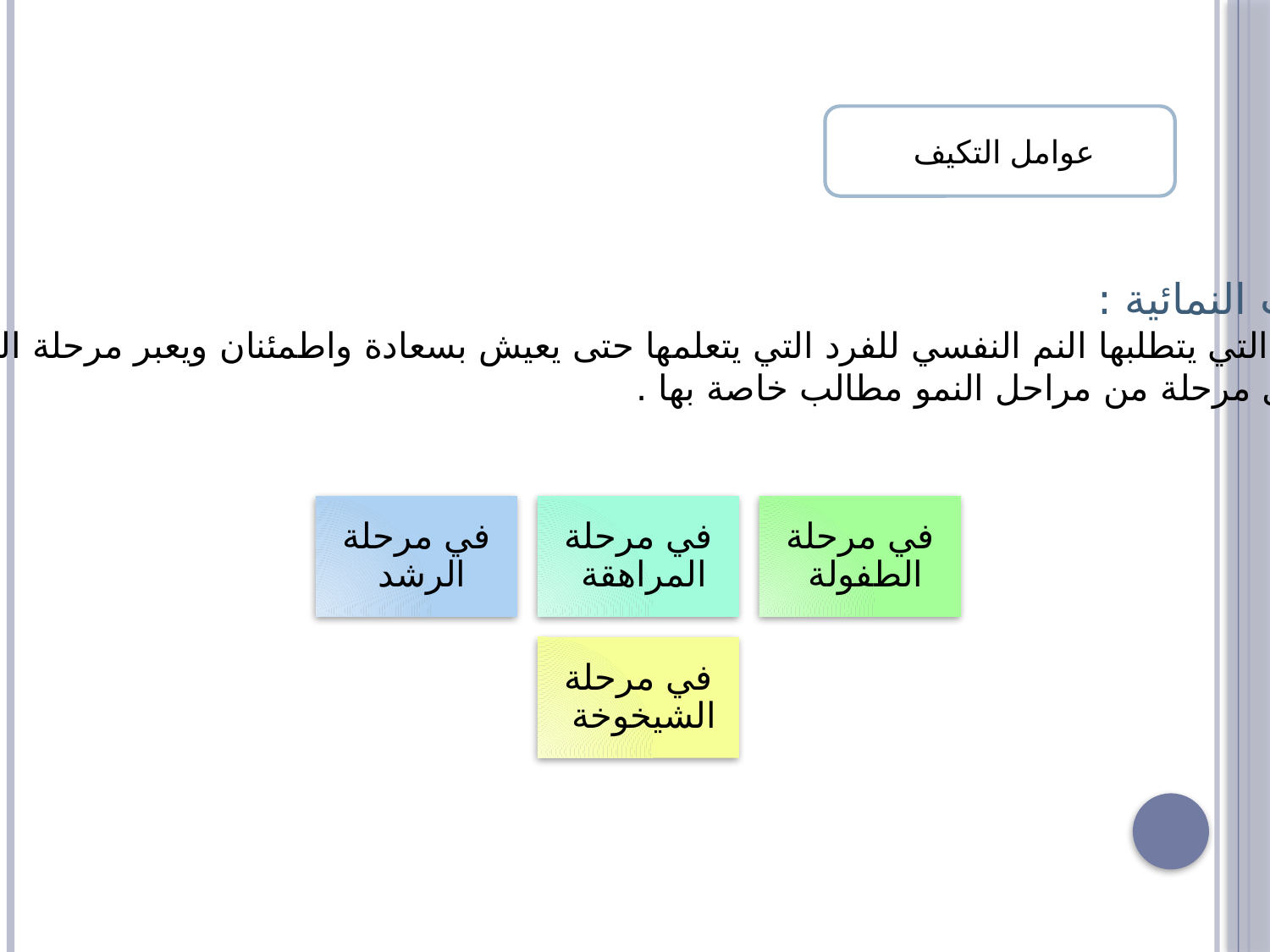

عوامل التكيف
المهمات النمائية :
وهي الأشياء التي يتطلبها النم النفسي للفرد التي يتعلمها حتى يعيش بسعادة واطمئنان ويعبر مرحلة النمو
بسلام , ولكل مرحلة من مراحل النمو مطالب خاصة بها .
في مرحلة الرشد
في مرحلة المراهقة
في مرحلة الطفولة
في مرحلة الشيخوخة